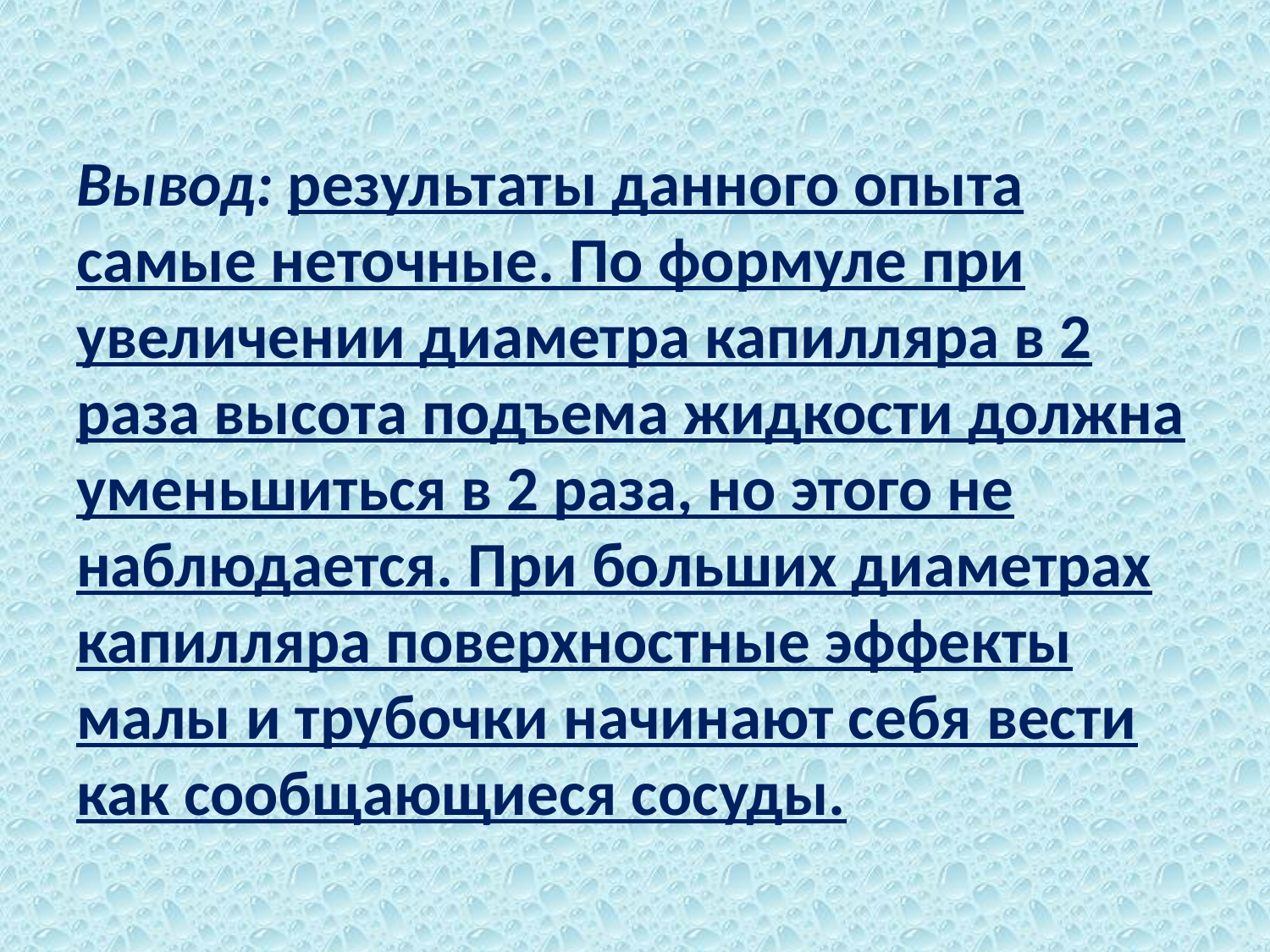

#
Вывод: результаты данного опыта самые неточные. По формуле при увеличении диаметра капилляра в 2 раза высота подъема жидкости должна уменьшиться в 2 раза, но этого не наблюдается. При больших диаметрах капилляра поверхностные эффекты малы и трубочки начинают себя вести как сообщающиеся сосуды.